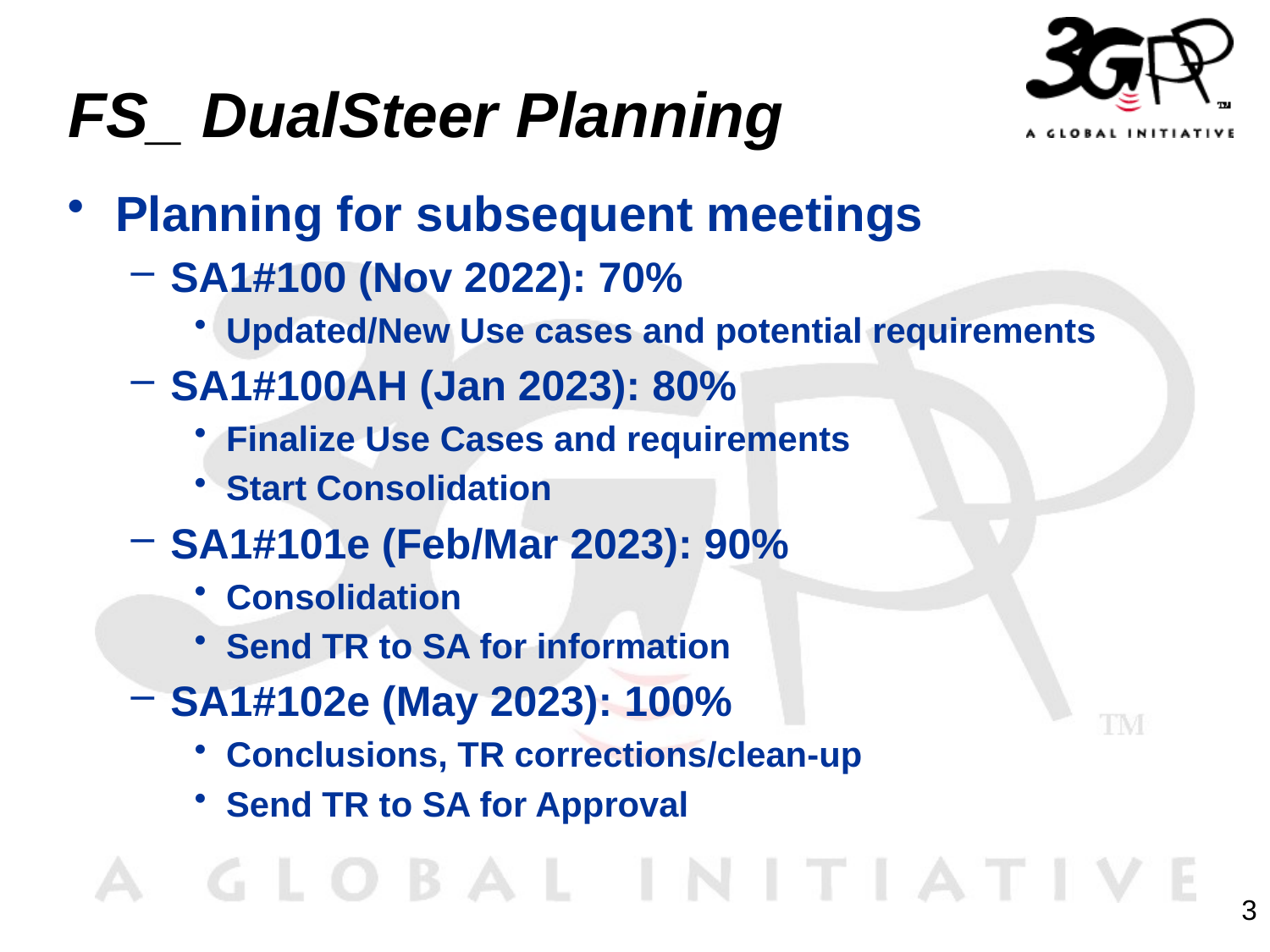

# FS_ DualSteer Planning
Planning for subsequent meetings
SA1#100 (Nov 2022): 70%
Updated/New Use cases and potential requirements
SA1#100AH (Jan 2023): 80%
Finalize Use Cases and requirements
Start Consolidation
SA1#101e (Feb/Mar 2023): 90%
Consolidation
Send TR to SA for information
SA1#102e (May 2023): 100%
Conclusions, TR corrections/clean-up
Send TR to SA for Approval

3